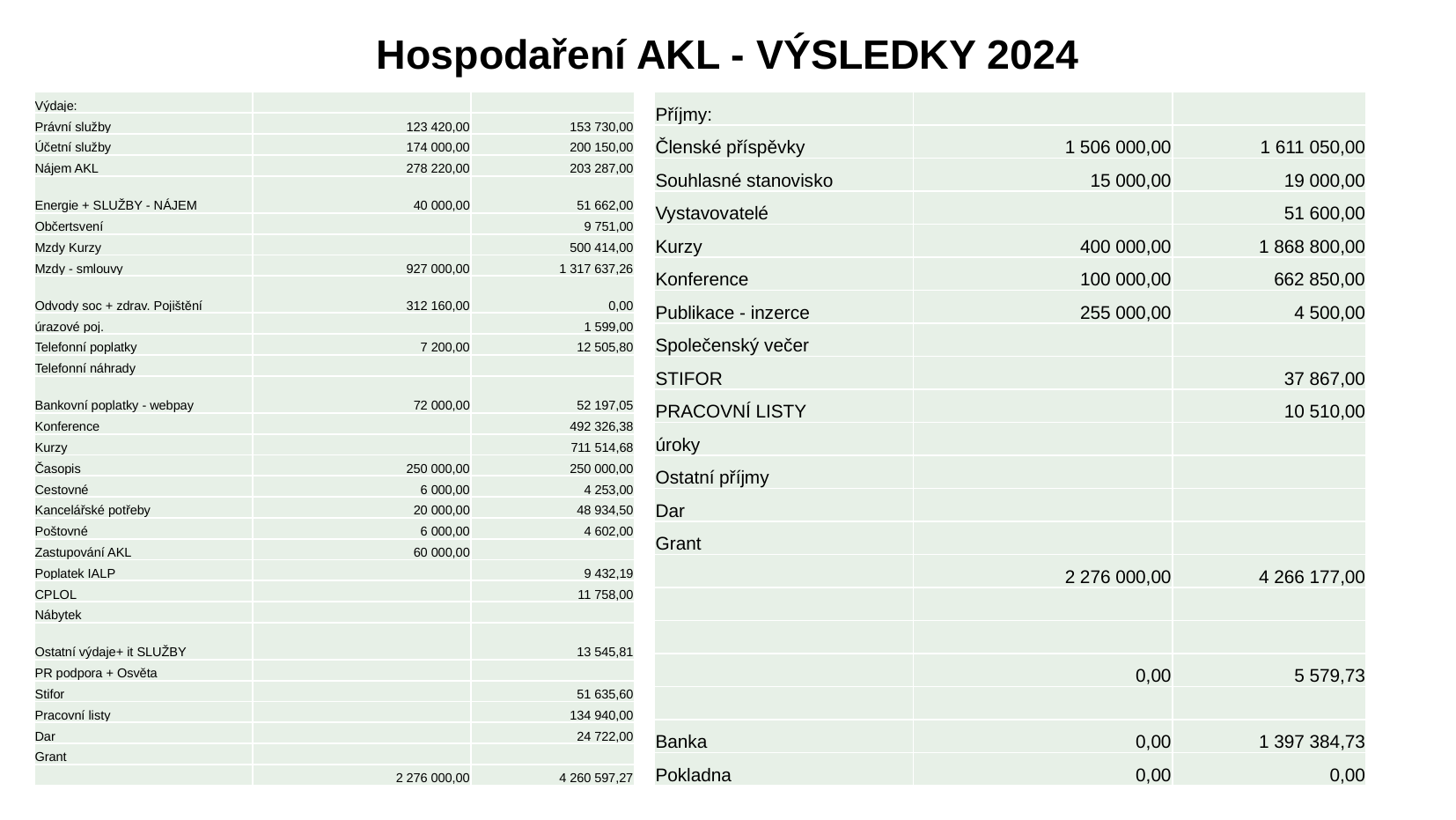

Hospodaření AKL - VÝSLEDKY 2024
| Výdaje: |  |  |
| --- | --- | --- |
| Právní služby | 123 420,00 | 153 730,00 |
| Účetní služby | 174 000,00 | 200 150,00 |
| Nájem AKL | 278 220,00 | 203 287,00 |
| Energie + SLUŽBY - NÁJEM | 40 000,00 | 51 662,00 |
| Občertsvení |  | 9 751,00 |
| Mzdy Kurzy |  | 500 414,00 |
| Mzdy - smlouvy | 927 000,00 | 1 317 637,26 |
| Odvody soc + zdrav. Pojištění | 312 160,00 | 0,00 |
| úrazové poj. |  | 1 599,00 |
| Telefonní poplatky | 7 200,00 | 12 505,80 |
| Telefonní náhrady |  |  |
| Bankovní poplatky - webpay | 72 000,00 | 52 197,05 |
| Konference |  | 492 326,38 |
| Kurzy |  | 711 514,68 |
| Časopis | 250 000,00 | 250 000,00 |
| Cestovné | 6 000,00 | 4 253,00 |
| Kancelářské potřeby | 20 000,00 | 48 934,50 |
| Poštovné | 6 000,00 | 4 602,00 |
| Zastupování AKL | 60 000,00 |  |
| Poplatek IALP |  | 9 432,19 |
| CPLOL |  | 11 758,00 |
| Nábytek |  |  |
| Ostatní výdaje+ it SLUŽBY |  | 13 545,81 |
| PR podpora + Osvěta |  |  |
| Stifor |  | 51 635,60 |
| Pracovní listy |  | 134 940,00 |
| Dar |  | 24 722,00 |
| Grant |  |  |
|  | 2 276 000,00 | 4 260 597,27 |
| Příjmy: |  |  |
| --- | --- | --- |
| Členské příspěvky | 1 506 000,00 | 1 611 050,00 |
| Souhlasné stanovisko | 15 000,00 | 19 000,00 |
| Vystavovatelé |  | 51 600,00 |
| Kurzy | 400 000,00 | 1 868 800,00 |
| Konference | 100 000,00 | 662 850,00 |
| Publikace - inzerce | 255 000,00 | 4 500,00 |
| Společenský večer |  |  |
| STIFOR |  | 37 867,00 |
| PRACOVNÍ LISTY |  | 10 510,00 |
| úroky |  |  |
| Ostatní příjmy |  |  |
| Dar |  |  |
| Grant |  |  |
|  | 2 276 000,00 | 4 266 177,00 |
|  |  |  |
|  |  |  |
|  | 0,00 | 5 579,73 |
|  |  |  |
| Banka | 0,00 | 1 397 384,73 |
| Pokladna | 0,00 | 0,00 |